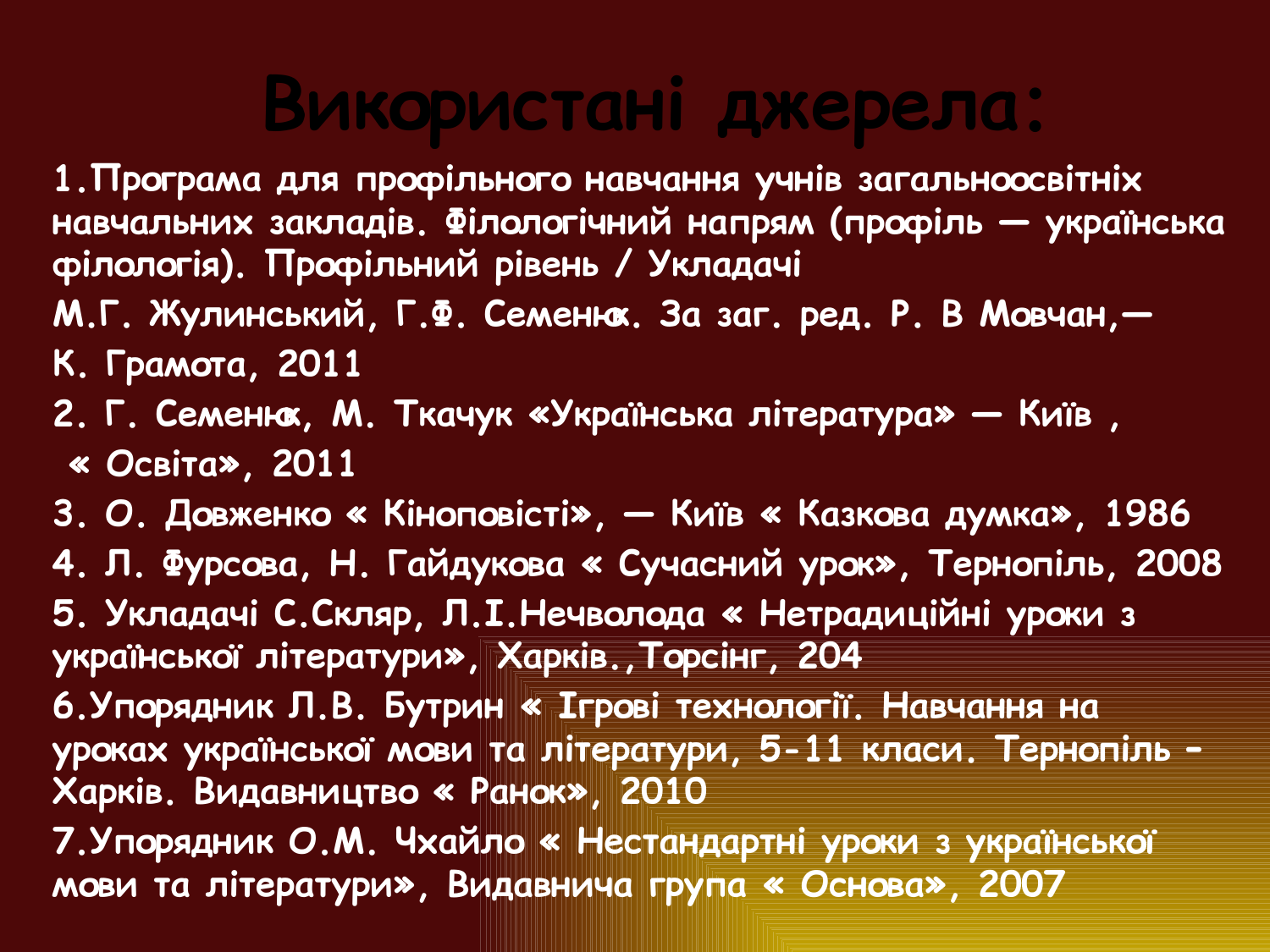

# Використані джерела:
1.Програма для профільного навчання учнів загальноосвітніх навчальних закладів. Філологічний напрям (профіль — українська філологія). Профільний рівень / Укладачі
М.Г. Жулинський, Г.Ф. Семенюк. За заг. ред. Р. В Мовчан,—
К. Грамота, 2011
2. Г. Семенюк, М. Ткачук «Українська література» — Київ ,
 « Освіта», 2011
3. О. Довженко « Кіноповісті», — Київ « Казкова думка», 1986
4. Л. Фурсова, Н. Гайдукова « Сучасний урок», Тернопіль, 2008
5. Укладачі С.Скляр, Л.І.Нечволода « Нетрадиційні уроки з української літератури», Харків.,Торсінг, 204
6.Упорядник Л.В. Бутрин « Ігрові технології. Навчання на уроках української мови та літератури, 5-11 класи. Тернопіль – Харків. Видавництво « Ранок», 2010
7.Упорядник О.М. Чхайло « Нестандартні уроки з української мови та літератури», Видавнича група « Основа», 2007